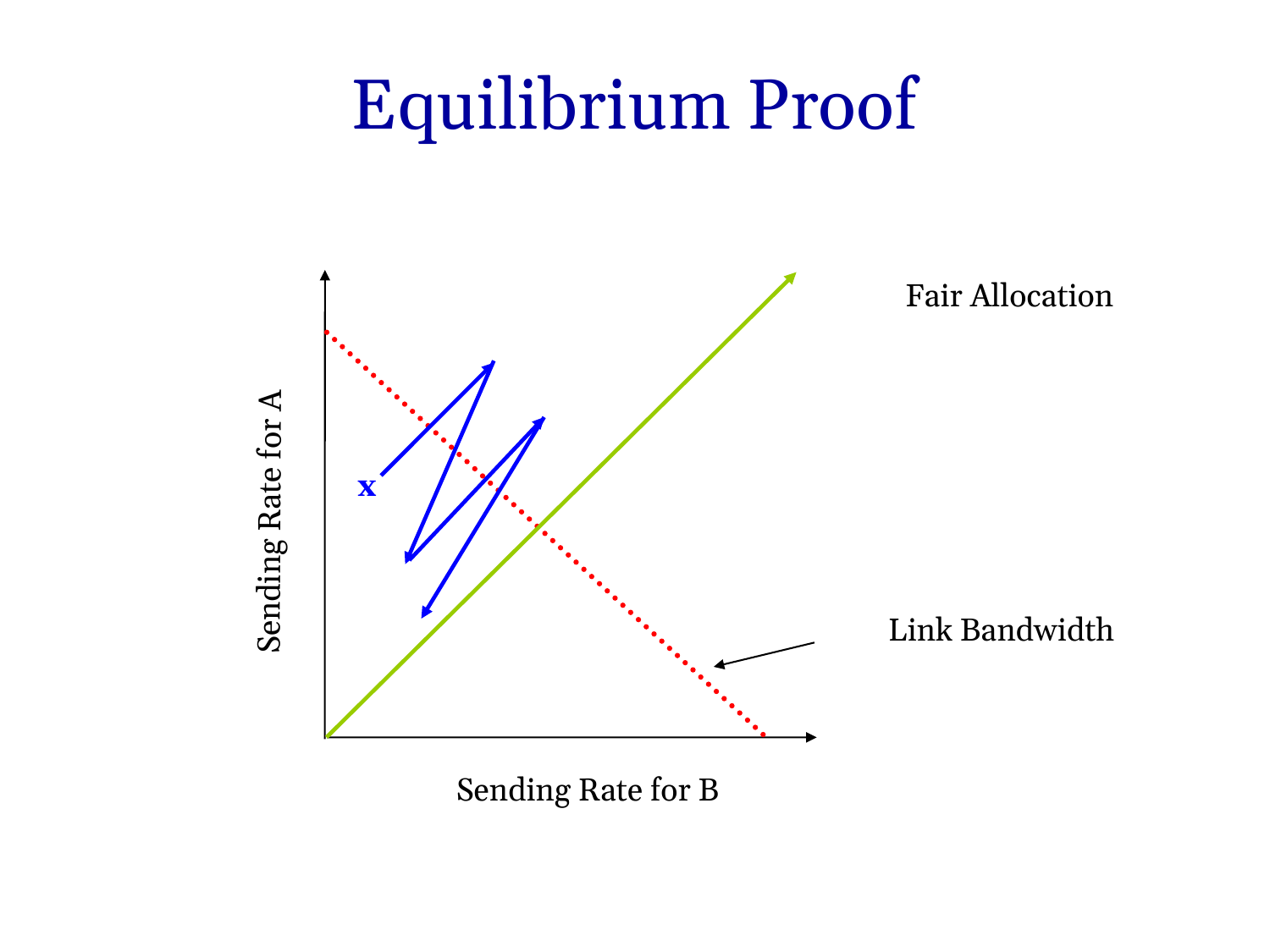

# Equilibrium Proof
Fair Allocation

x
Sending Rate for A
Link Bandwidth

Sending Rate for B